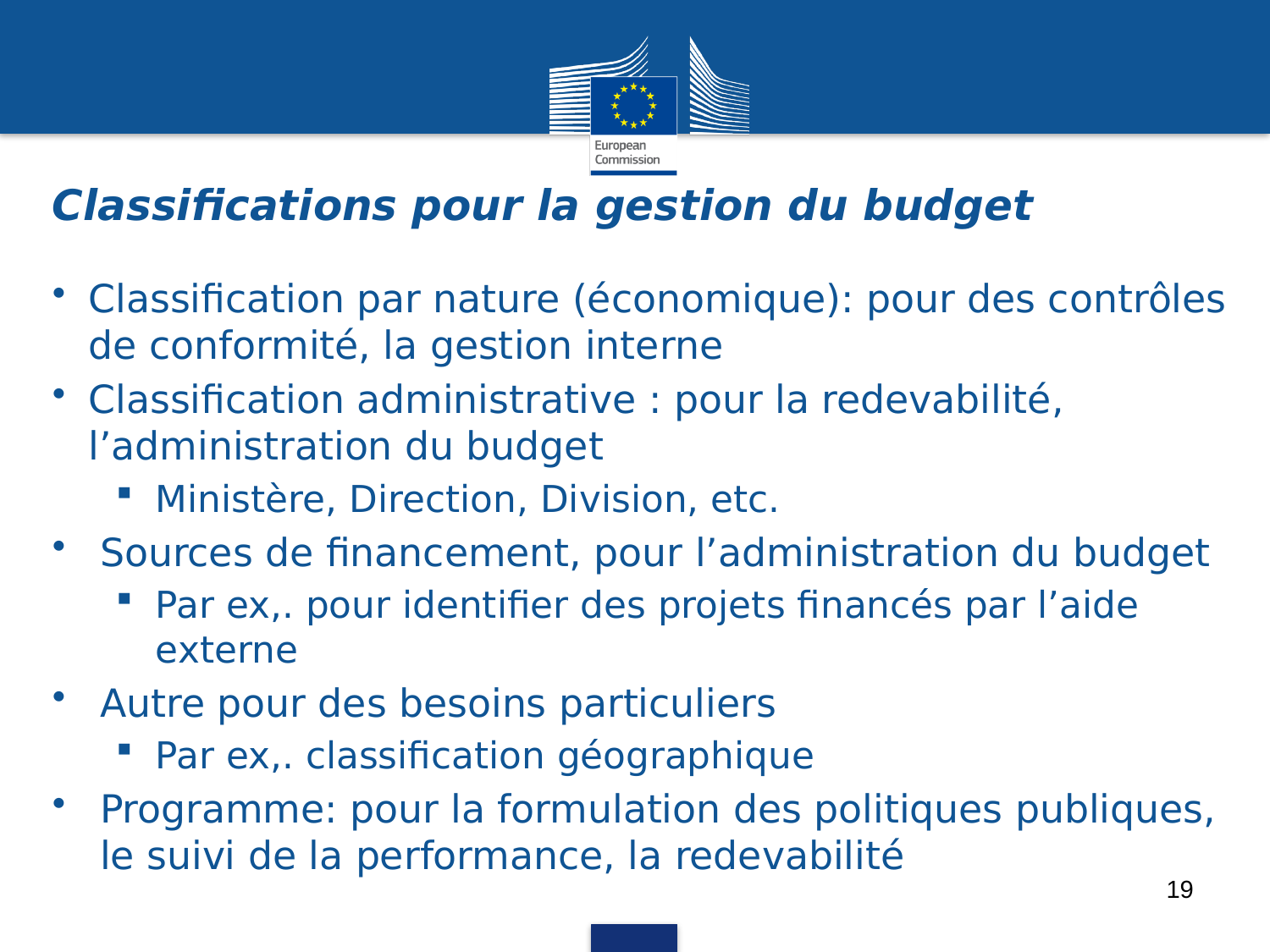

# Classifications pour la gestion du budget
Classification par nature (économique): pour des contrôles de conformité, la gestion interne
Classification administrative : pour la redevabilité, l’administration du budget
Ministère, Direction, Division, etc.
Sources de financement, pour l’administration du budget
Par ex,. pour identifier des projets financés par l’aide externe
Autre pour des besoins particuliers
Par ex,. classification géographique
Programme: pour la formulation des politiques publiques, le suivi de la performance, la redevabilité
19